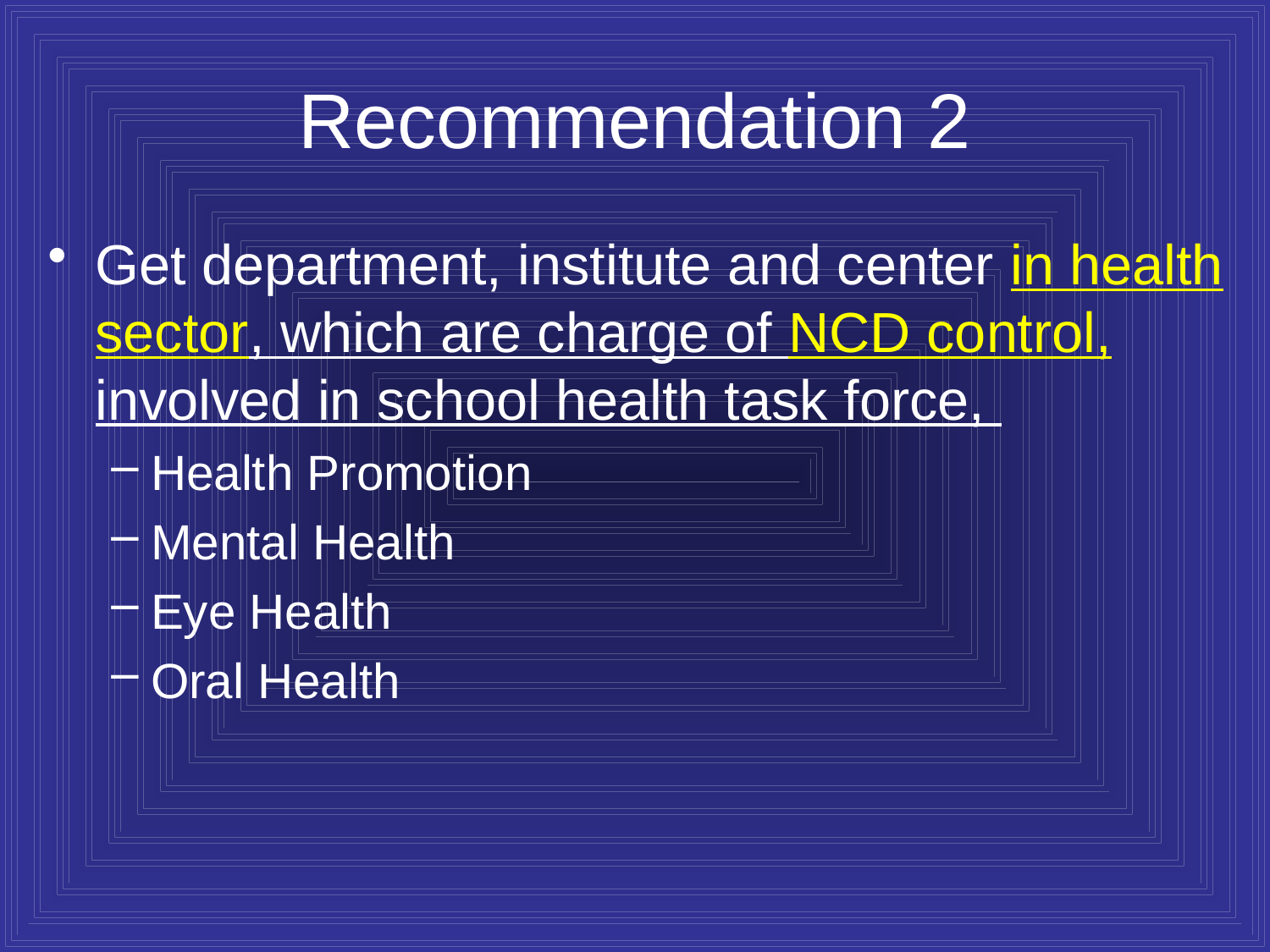

# Recommendation 2
Get department, institute and center in health sector, which are charge of NCD control, involved in school health task force,
Health Promotion
Mental Health
Eye Health
Oral Health